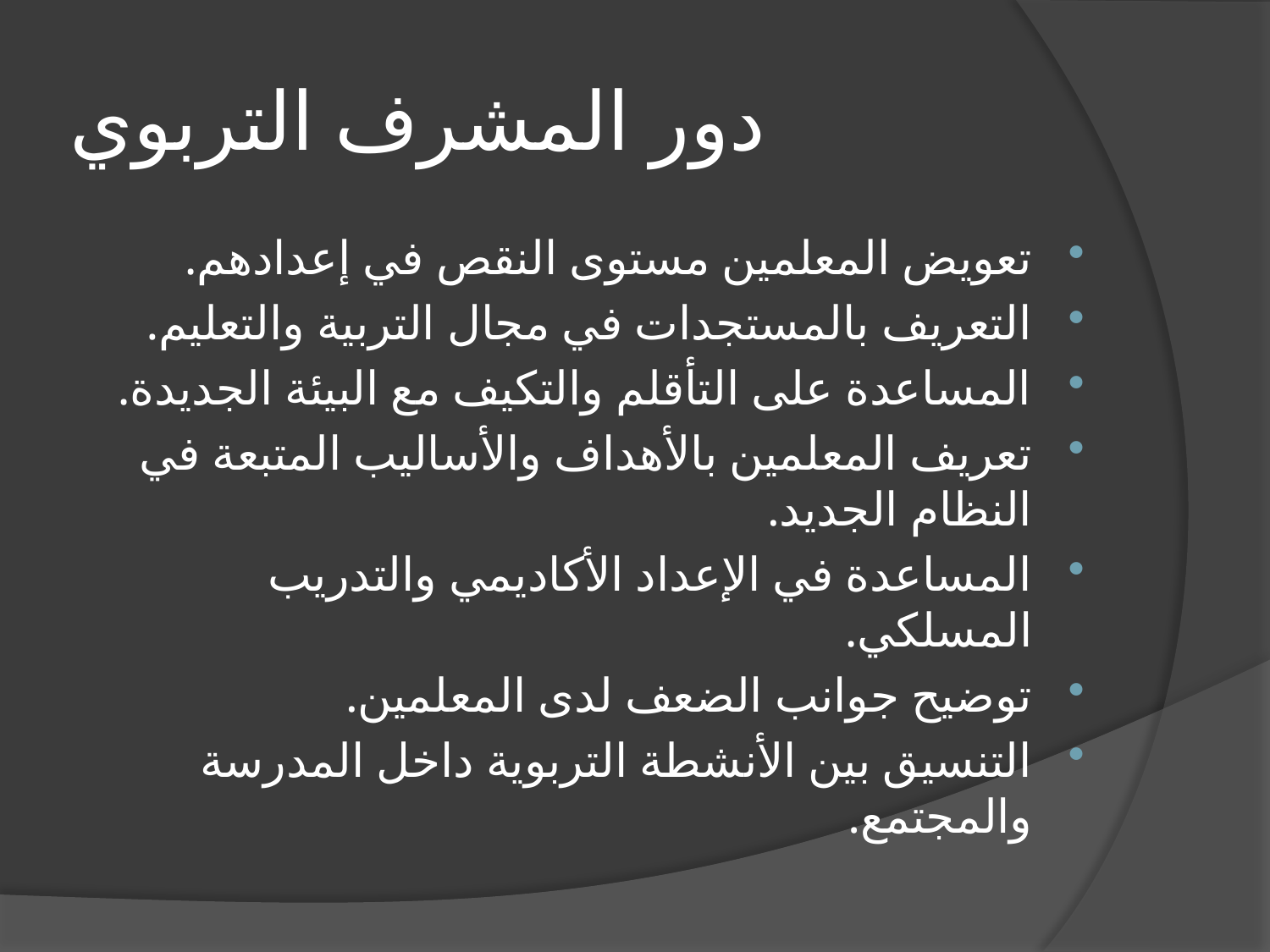

# دور المشرف التربوي
تعويض المعلمين مستوى النقص في إعدادهم.
التعريف بالمستجدات في مجال التربية والتعليم.
المساعدة على التأقلم والتكيف مع البيئة الجديدة.
تعريف المعلمين بالأهداف والأساليب المتبعة في النظام الجديد.
المساعدة في الإعداد الأكاديمي والتدريب المسلكي.
توضيح جوانب الضعف لدى المعلمين.
التنسيق بين الأنشطة التربوية داخل المدرسة والمجتمع.